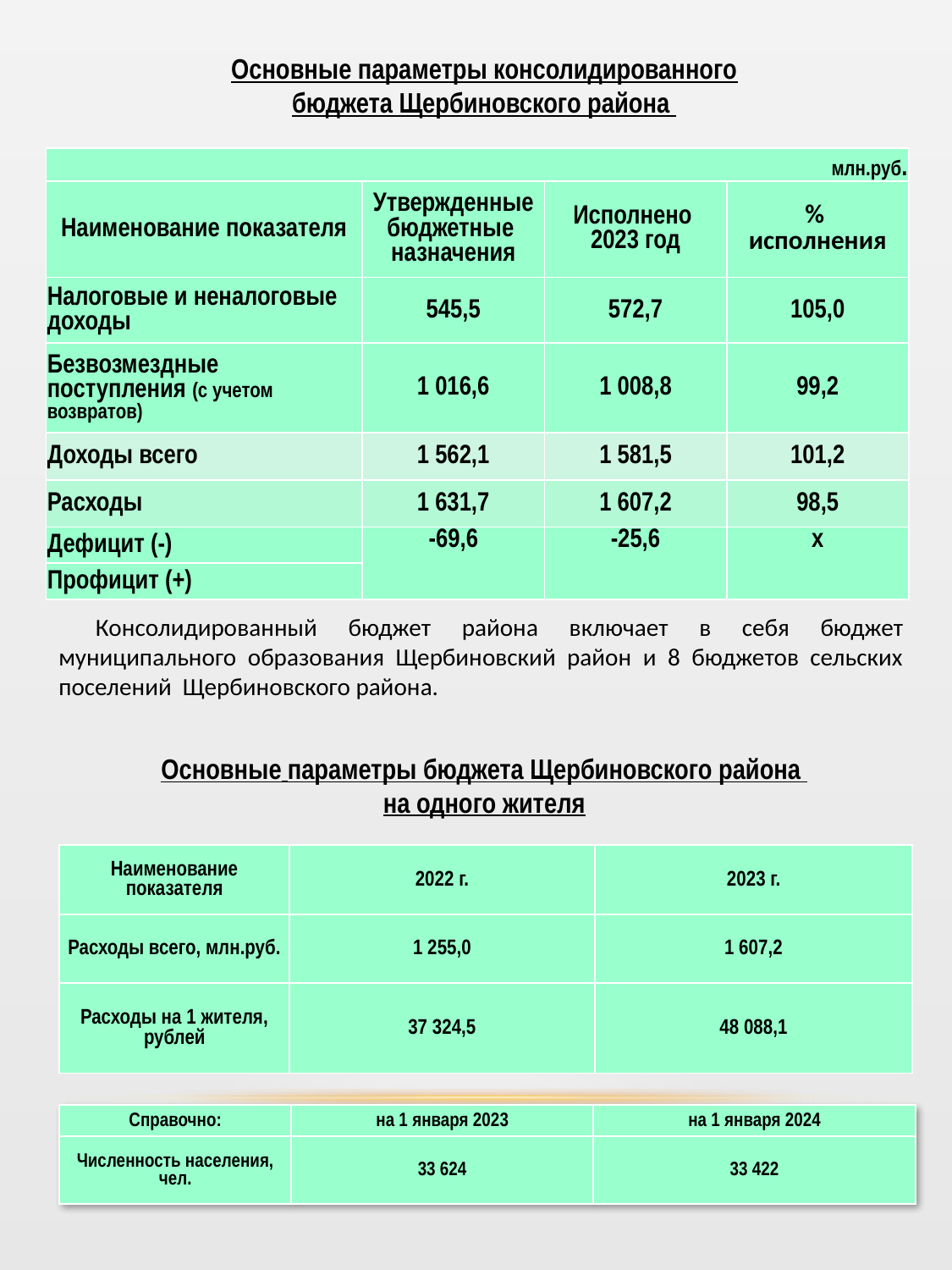

Основные параметры консолидированного
бюджета Щербиновского района
| млн.руб. |  |  |  |
| --- | --- | --- | --- |
| Наименование показателя | Утвержденные бюджетные назначения | Исполнено 2023 год | % исполнения |
| Налоговые и неналоговые доходы | 545,5 | 572,7 | 105,0 |
| Безвозмездные поступления (с учетом возвратов) | 1 016,6 | 1 008,8 | 99,2 |
| Доходы всего | 1 562,1 | 1 581,5 | 101,2 |
| Расходы | 1 631,7 | 1 607,2 | 98,5 |
| Дефицит (-) | -69,6 | -25,6 | х |
| Профицит (+) |  |  |  |
Консолидированный бюджет района включает в себя бюджет муниципального образования Щербиновский район и 8 бюджетов сельских поселений  Щербиновского района.
Основные параметры бюджета Щербиновского района
на одного жителя
| Наименование показателя | 2022 г. | 2023 г. |
| --- | --- | --- |
| Расходы всего, млн.руб. | 1 255,0 | 1 607,2 |
| Расходы на 1 жителя, рублей | 37 324,5 | 48 088,1 |
| Справочно: | на 1 января 2023 | на 1 января 2024 |
| --- | --- | --- |
| Численность населения, чел. | 33 624 | 33 422 |